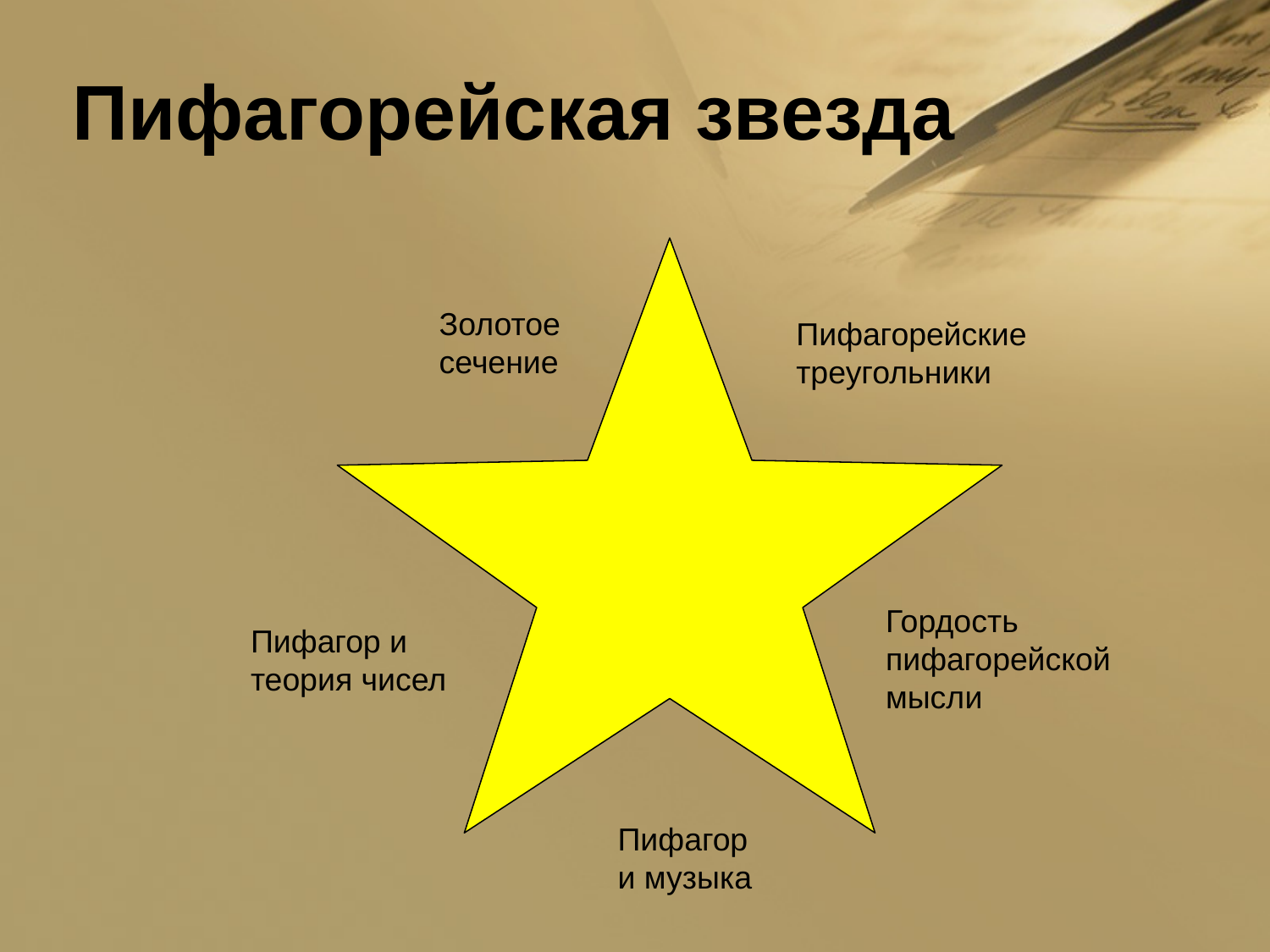

# Пифагорейская звезда

Золотое сечение

Пифагорейские треугольники
Гордость пифагорейской мысли
Пифагор и теория чисел
Пифагор и музыка